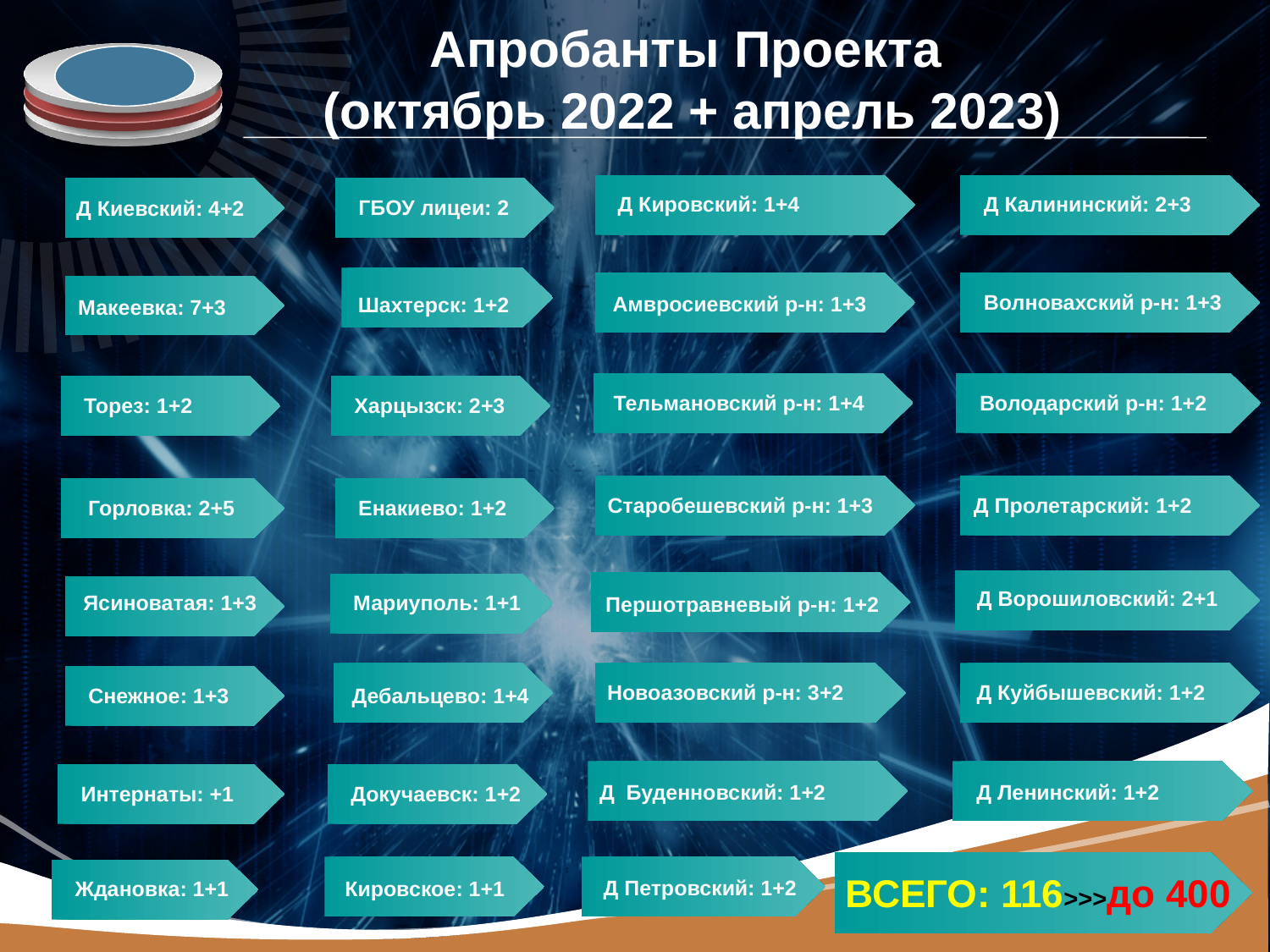

# Апробанты Проекта (октябрь 2022 + апрель 2023)

Д Кировский: 1+4
Д Калининский: 2+3
ГБОУ лицеи: 2
Д Киевский: 4+2

Волновахский р-н: 1+3
Амвросиевский р-н: 1+3
Шахтерск: 1+2
Макеевка: 7+3

Тельмановский р-н: 1+4
Володарский р-н: 1+2
Торез: 1+2
Харцызск: 2+3

Старобешевский р-н: 1+3
Д Пролетарский: 1+2
Горловка: 2+5
Енакиево: 1+2

Д Ворошиловский: 2+1
Донецк - 7
Донецк - 7
Донецк - 7
Ясиноватая: 1+3
Донецк - 7
Мариуполь: 1+1
Першотравневый р-н: 1+2

Новоазовский р-н: 3+2
Д Куйбышевский: 1+2
Снежное: 1+3
Дебальцево: 1+4

Д  Буденновский: 1+2
Д Ленинский: 1+2
Интернаты: +1
Докучаевск: 1+2

ВСЕГО: 116>>>до 400
Д Петровский: 1+2
Ждановка: 1+1
Кировское: 1+1
www.themegallery.com